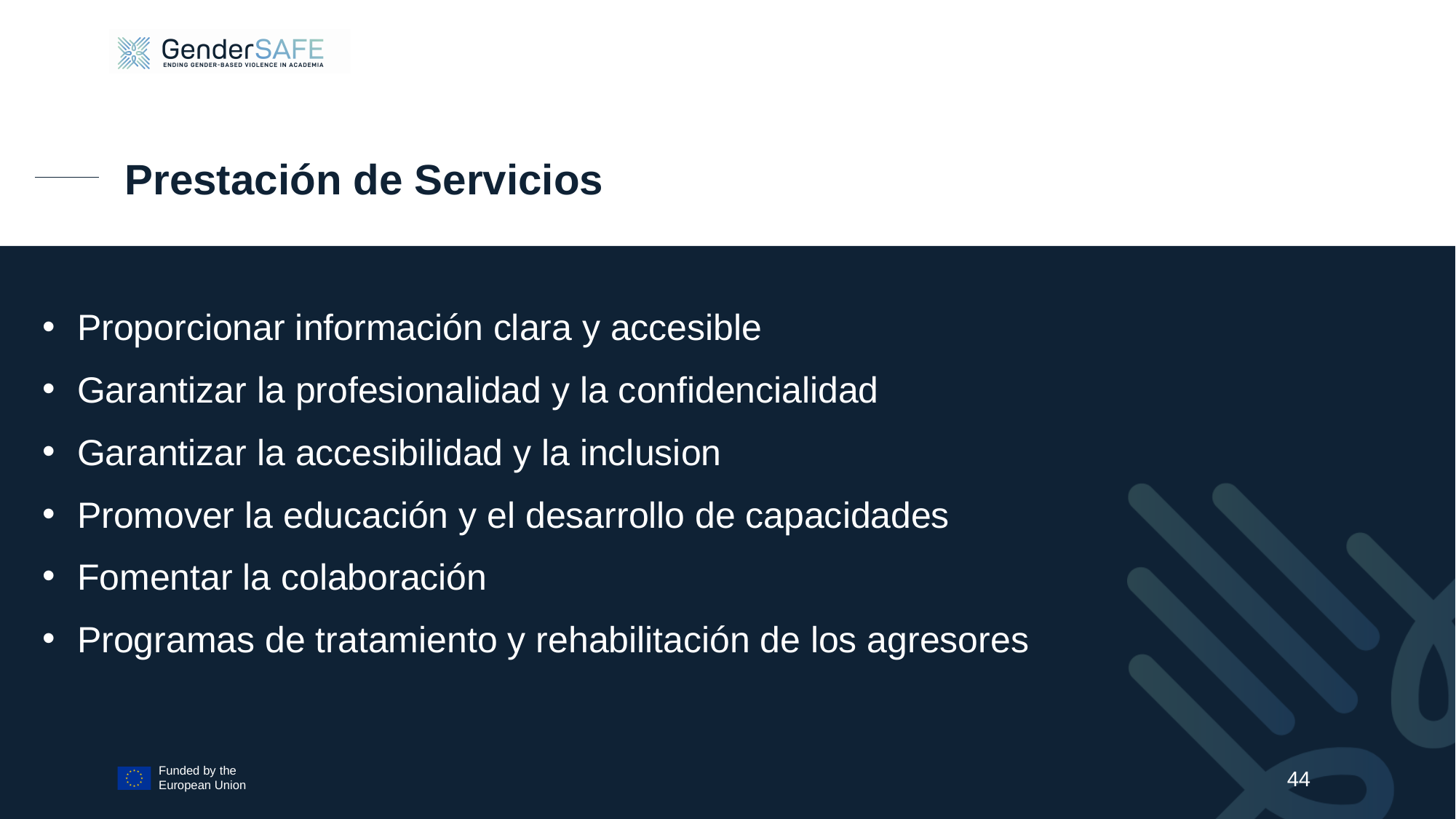

# Prestación de Servicios
Proporcionar información clara y accesible
Garantizar la profesionalidad y la confidencialidad
Garantizar la accesibilidad y la inclusion
Promover la educación y el desarrollo de capacidades
Fomentar la colaboración
Programas de tratamiento y rehabilitación de los agresores